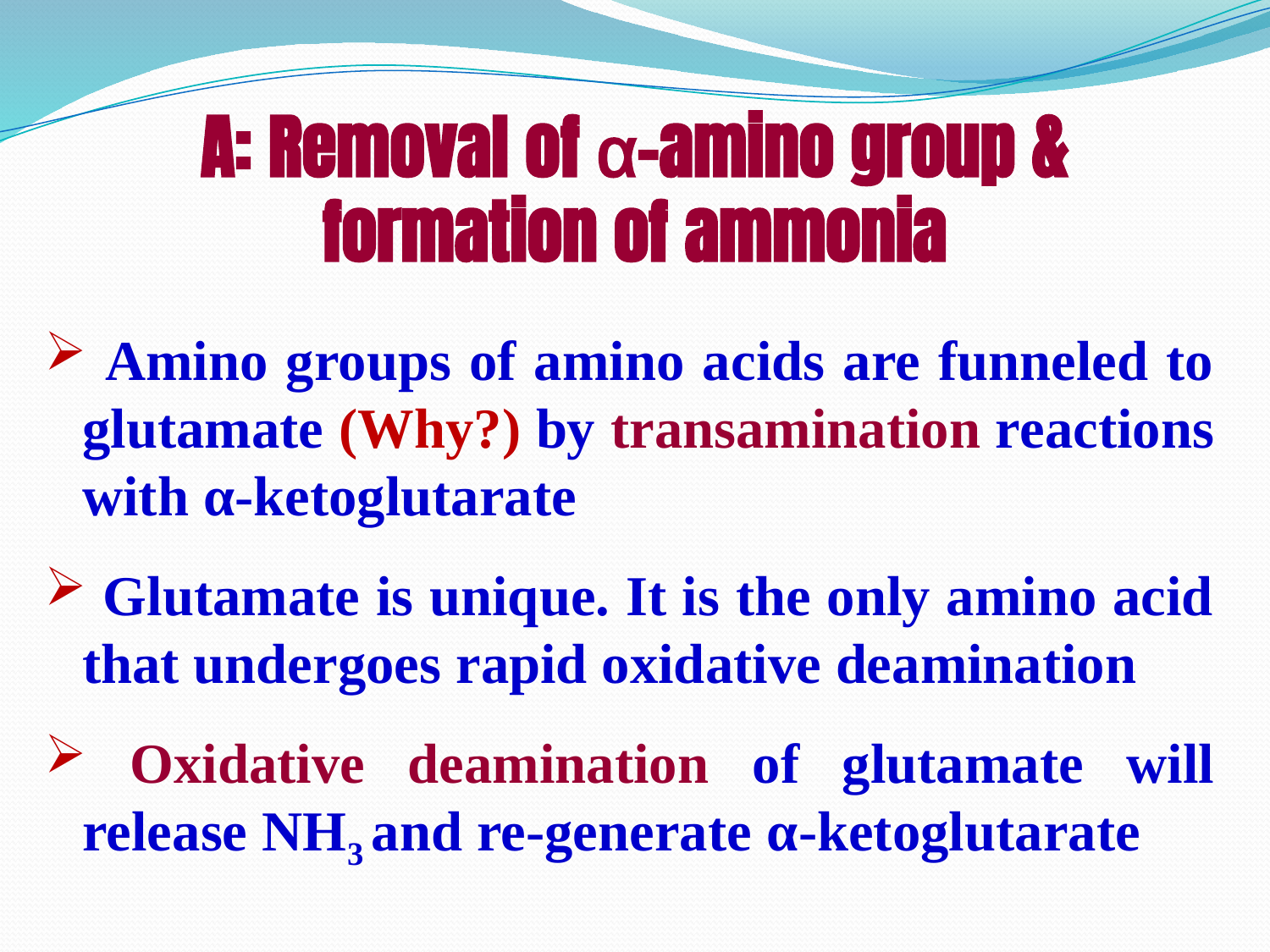

# A: Removal of α-amino group & formation of ammonia
 Amino groups of amino acids are funneled to glutamate (Why?) by transamination reactions with α-ketoglutarate
 Glutamate is unique. It is the only amino acid that undergoes rapid oxidative deamination
 Oxidative deamination of glutamate will release NH3 and re-generate α-ketoglutarate